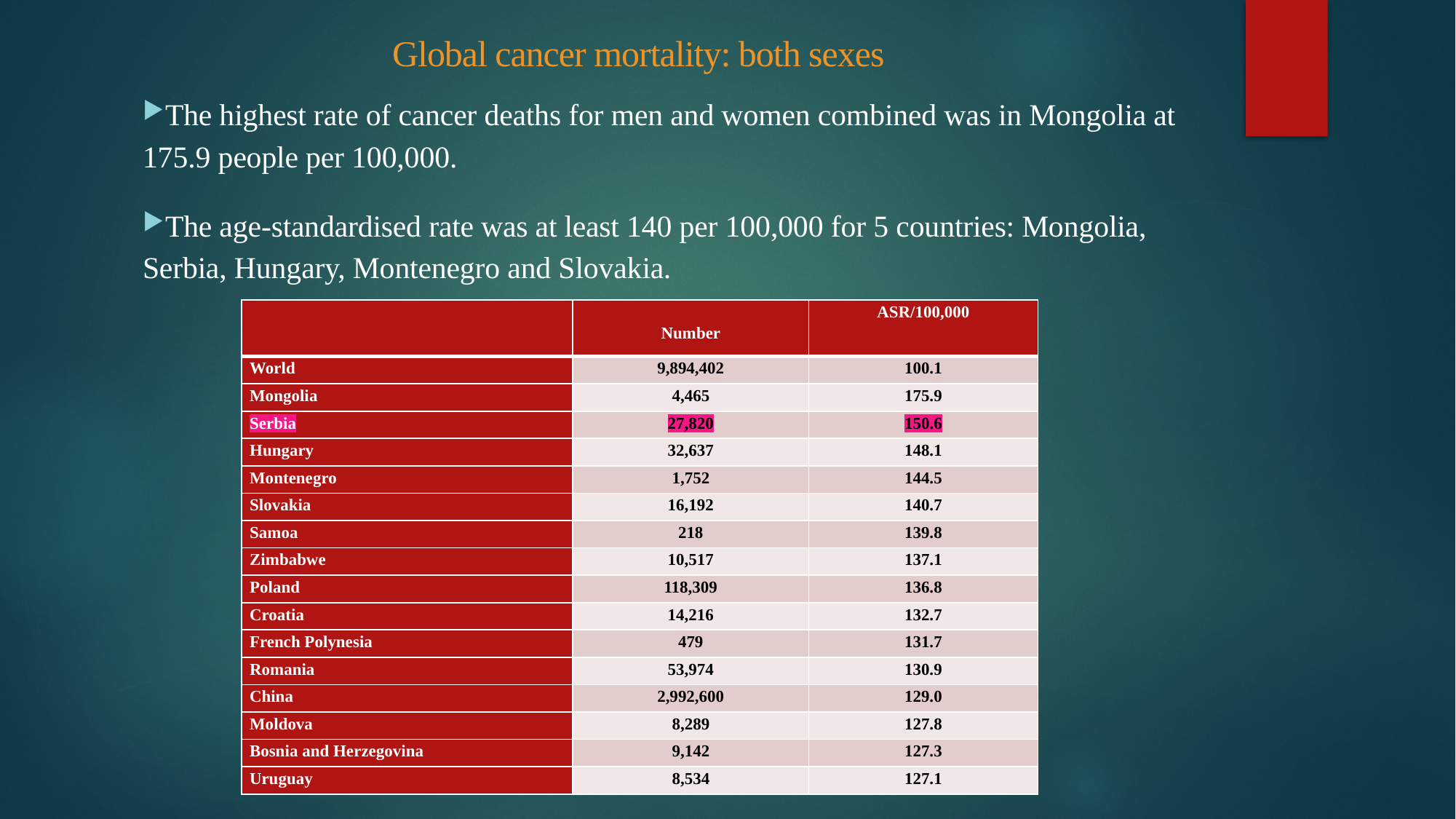

# Global cancer mortality: both sexes
The highest rate of cancer deaths for men and women combined was in Mongolia at 175.9 people per 100,000.
The age-standardised rate was at least 140 per 100,000 for 5 countries: Mongolia, Serbia, Hungary, Montenegro and Slovakia.

|  | Number | ASR/100,000 |
| --- | --- | --- |
| World | 9,894,402 | 100.1 |
| Mongolia | 4,465 | 175.9 |
| Serbia | 27,820 | 150.6 |
| Hungary | 32,637 | 148.1 |
| Montenegro | 1,752 | 144.5 |
| Slovakia | 16,192 | 140.7 |
| Samoa | 218 | 139.8 |
| Zimbabwe | 10,517 | 137.1 |
| Poland | 118,309 | 136.8 |
| Croatia | 14,216 | 132.7 |
| French Polynesia | 479 | 131.7 |
| Romania | 53,974 | 130.9 |
| China | 2,992,600 | 129.0 |
| Moldova | 8,289 | 127.8 |
| Bosnia and Herzegovina | 9,142 | 127.3 |
| Uruguay | 8,534 | 127.1 |